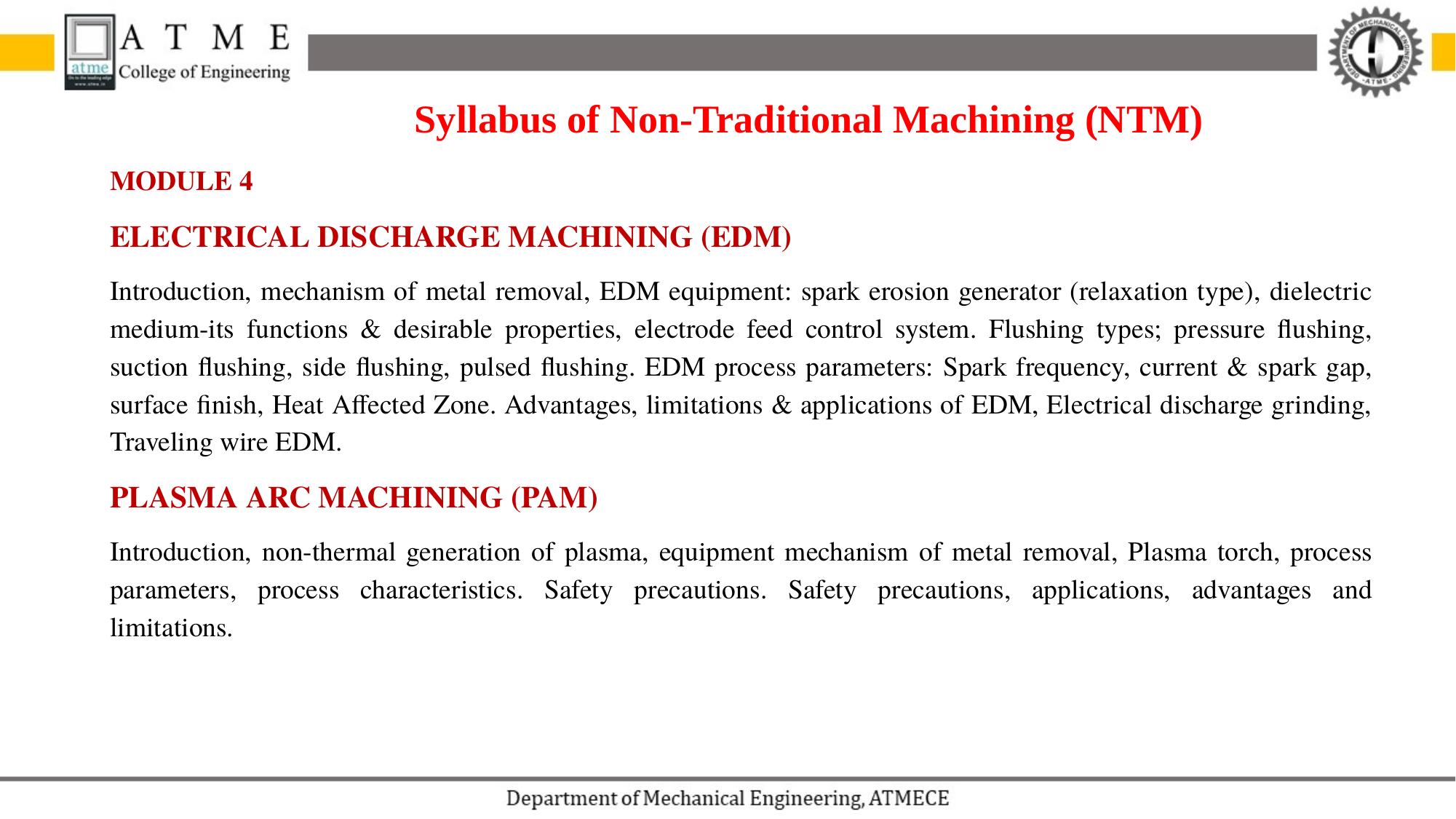

Syllabus of Non-Traditional Machining (NTM)
MODULE 4
ELECTRICAL DISCHARGE MACHINING (EDM)
Introduction, mechanism of metal removal, EDM equipment: spark erosion generator (relaxation type), dielectric medium-its functions & desirable properties, electrode feed control system. Flushing types; pressure flushing, suction flushing, side flushing, pulsed flushing. EDM process parameters: Spark frequency, current & spark gap, surface finish, Heat Affected Zone. Advantages, limitations & applications of EDM, Electrical discharge grinding, Traveling wire EDM.
PLASMA ARC MACHINING (PAM)
Introduction, non-thermal generation of plasma, equipment mechanism of metal removal, Plasma torch, process parameters, process characteristics. Safety precautions. Safety precautions, applications, advantages and limitations.